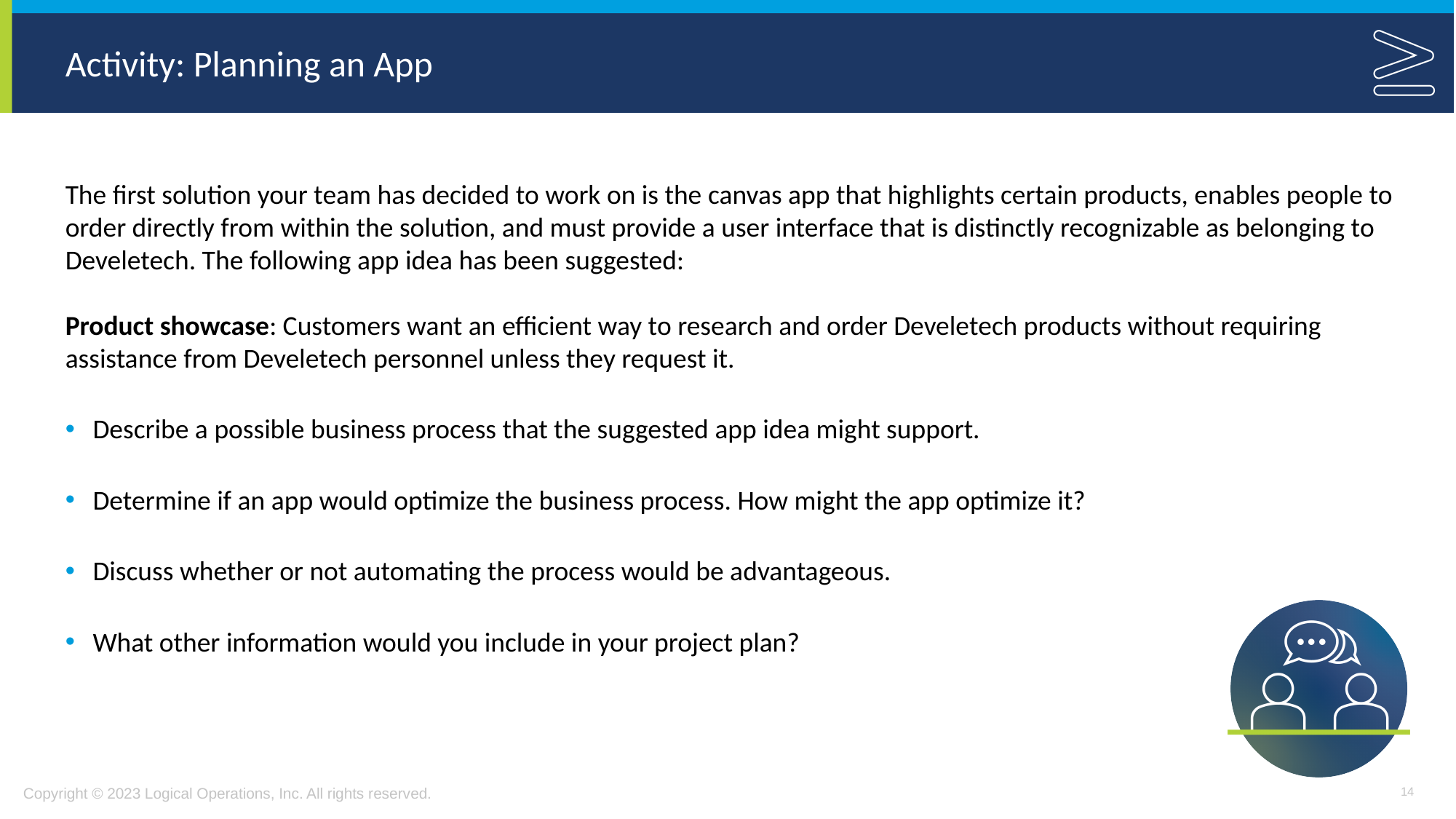

# Activity: Planning an App
The first solution your team has decided to work on is the canvas app that highlights certain products, enables people to order directly from within the solution, and must provide a user interface that is distinctly recognizable as belonging to Develetech. The following app idea has been suggested:
Product showcase: Customers want an efficient way to research and order Develetech products without requiring assistance from Develetech personnel unless they request it.
Describe a possible business process that the suggested app idea might support.
Determine if an app would optimize the business process. How might the app optimize it?
Discuss whether or not automating the process would be advantageous.
What other information would you include in your project plan?
14